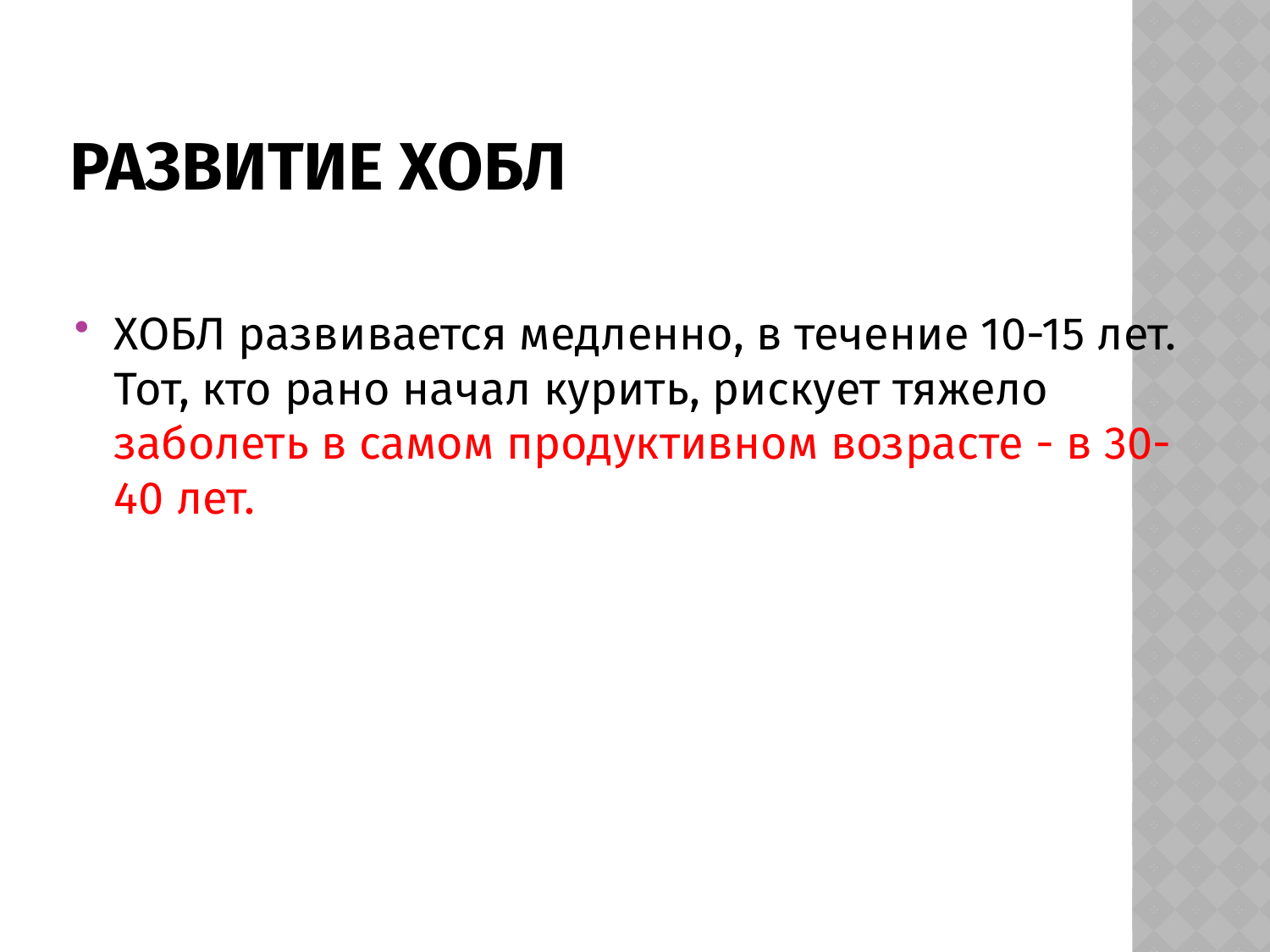

# Развитие ХОБЛ
ХОБЛ развивается медленно, в течение 10-15 лет. Тот, кто рано начал курить, рискует тяжело заболеть в самом продуктивном возрасте - в 30-40 лет.